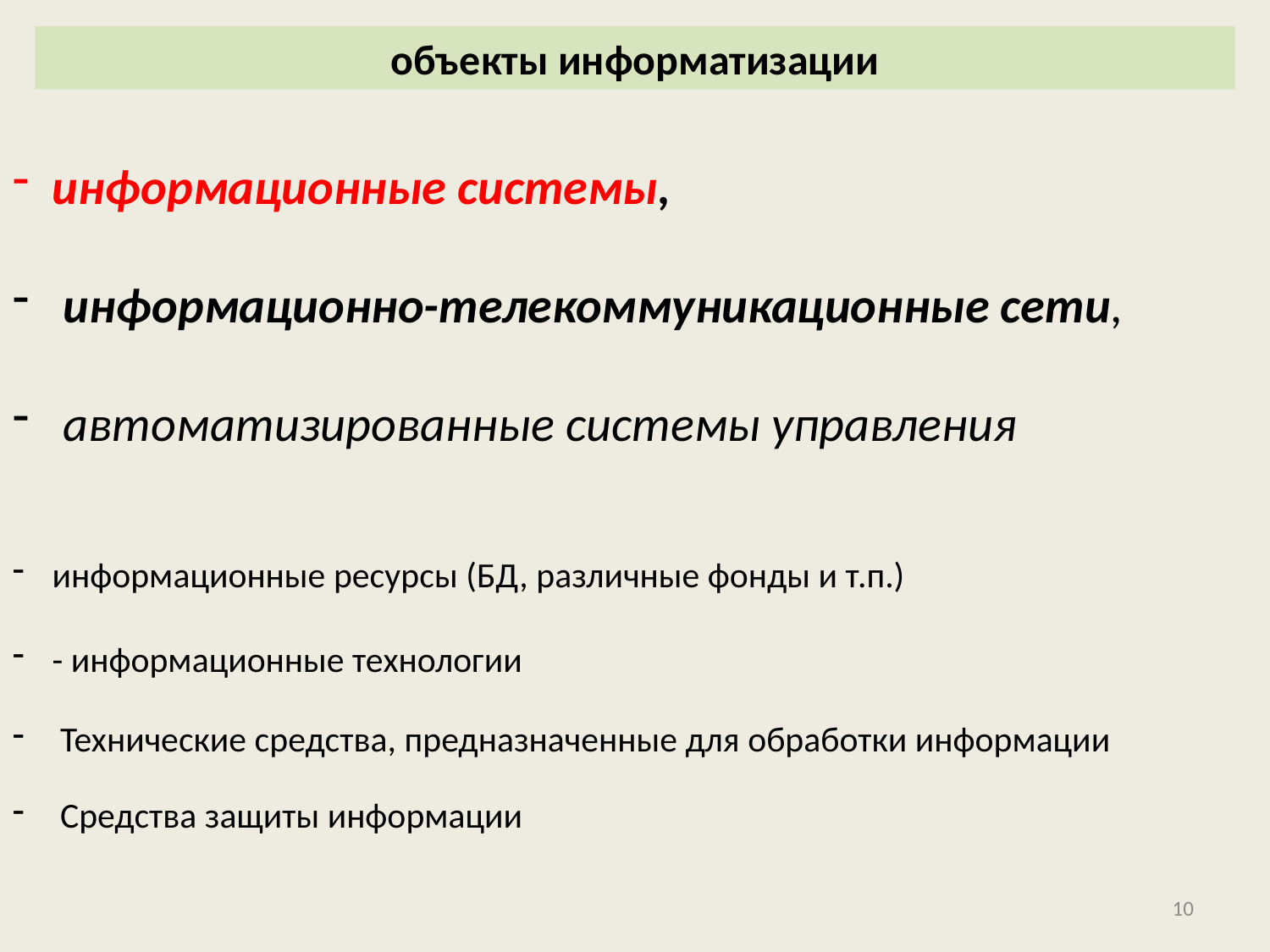

объекты информатизации

информационные системы,

 информационно-телекоммуникационные сети,

 автоматизированные системы управления

информационные ресурсы (БД, различные фонды и т.п.)

- информационные технологии

Технические средства, предназначенные для обработки информации

Средства защиты информации

10